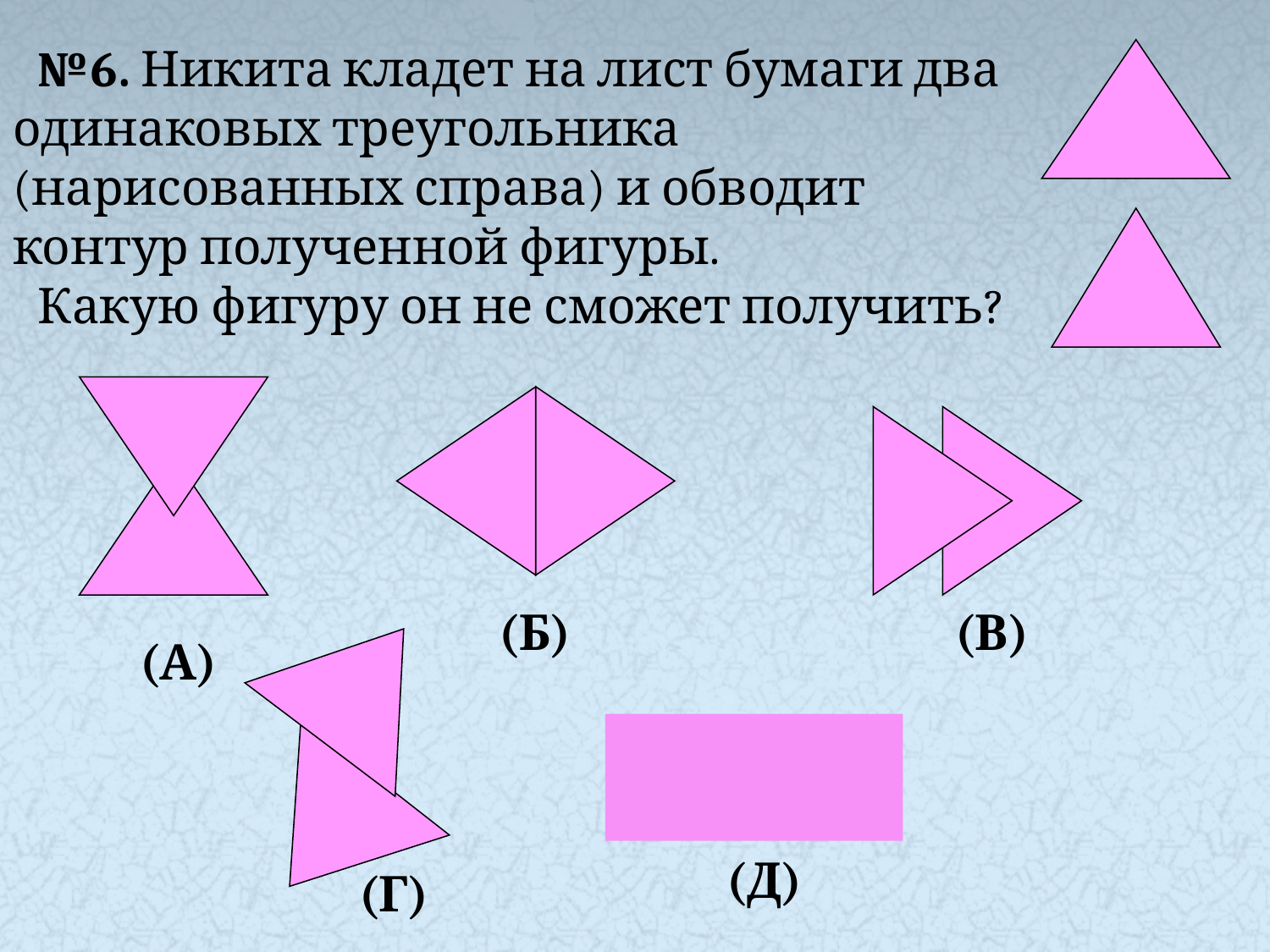

№6. Никита кладет на лист бумаги два одинаковых треугольника (нарисованных справа) и обводит контур полученной фигуры.
Какую фигуру он не сможет получить?

(Б)
(В)

(А)

(Д)
(Г)